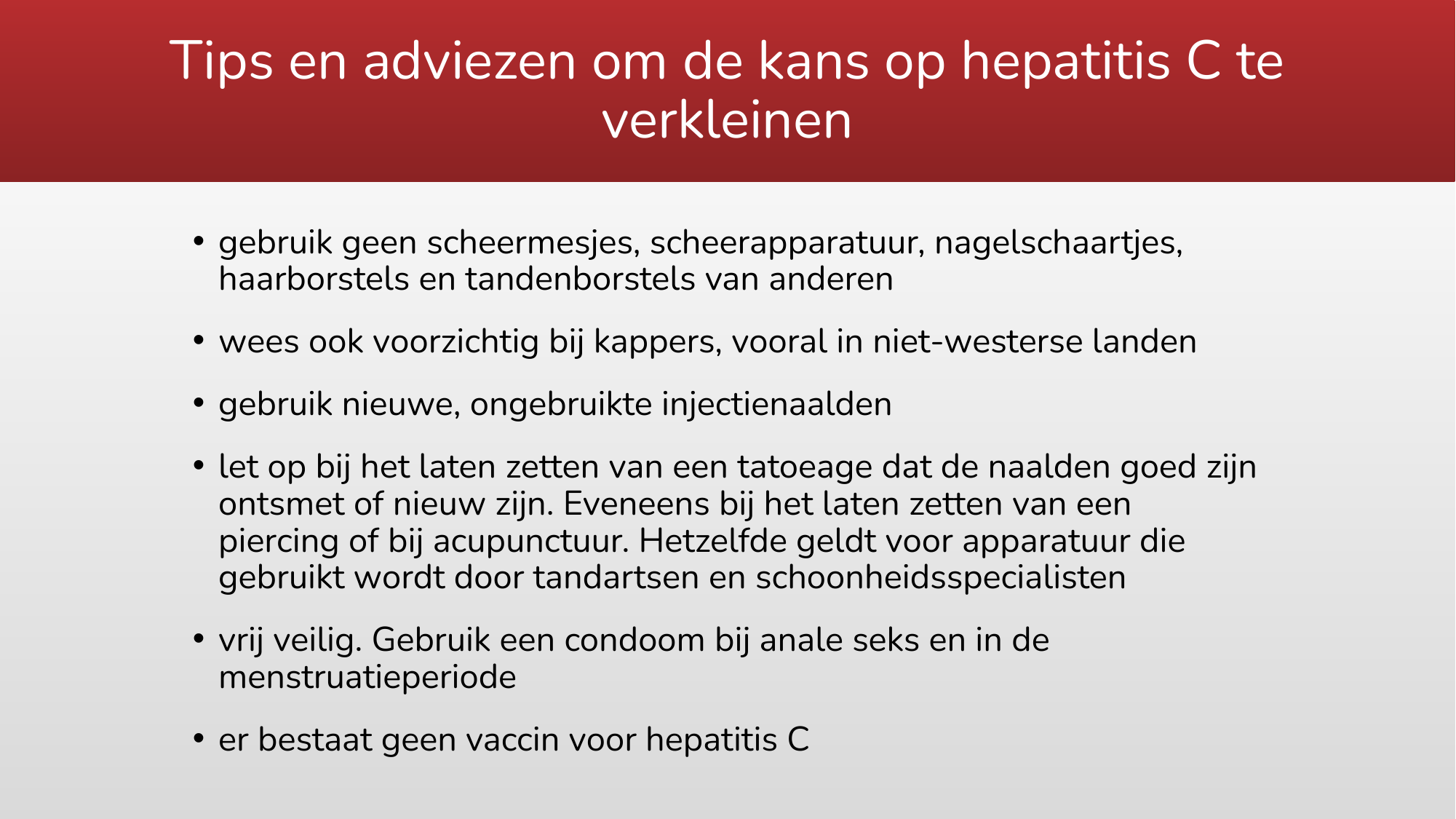

# Tips en adviezen om de kans op hepatitis C te verkleinen
gebruik geen scheermesjes, scheerapparatuur, nagelschaartjes, haarborstels en tandenborstels van anderen
wees ook voorzichtig bij kappers, vooral in niet-westerse landen
gebruik nieuwe, ongebruikte injectienaalden
let op bij het laten zetten van een tatoeage dat de naalden goed zijn ontsmet of nieuw zijn. Eveneens bij het laten zetten van een piercing of bij acupunctuur. Hetzelfde geldt voor apparatuur die gebruikt wordt door tandartsen en schoonheidsspecialisten
vrij veilig. Gebruik een condoom bij anale seks en in de menstruatieperiode
er bestaat geen vaccin voor hepatitis C